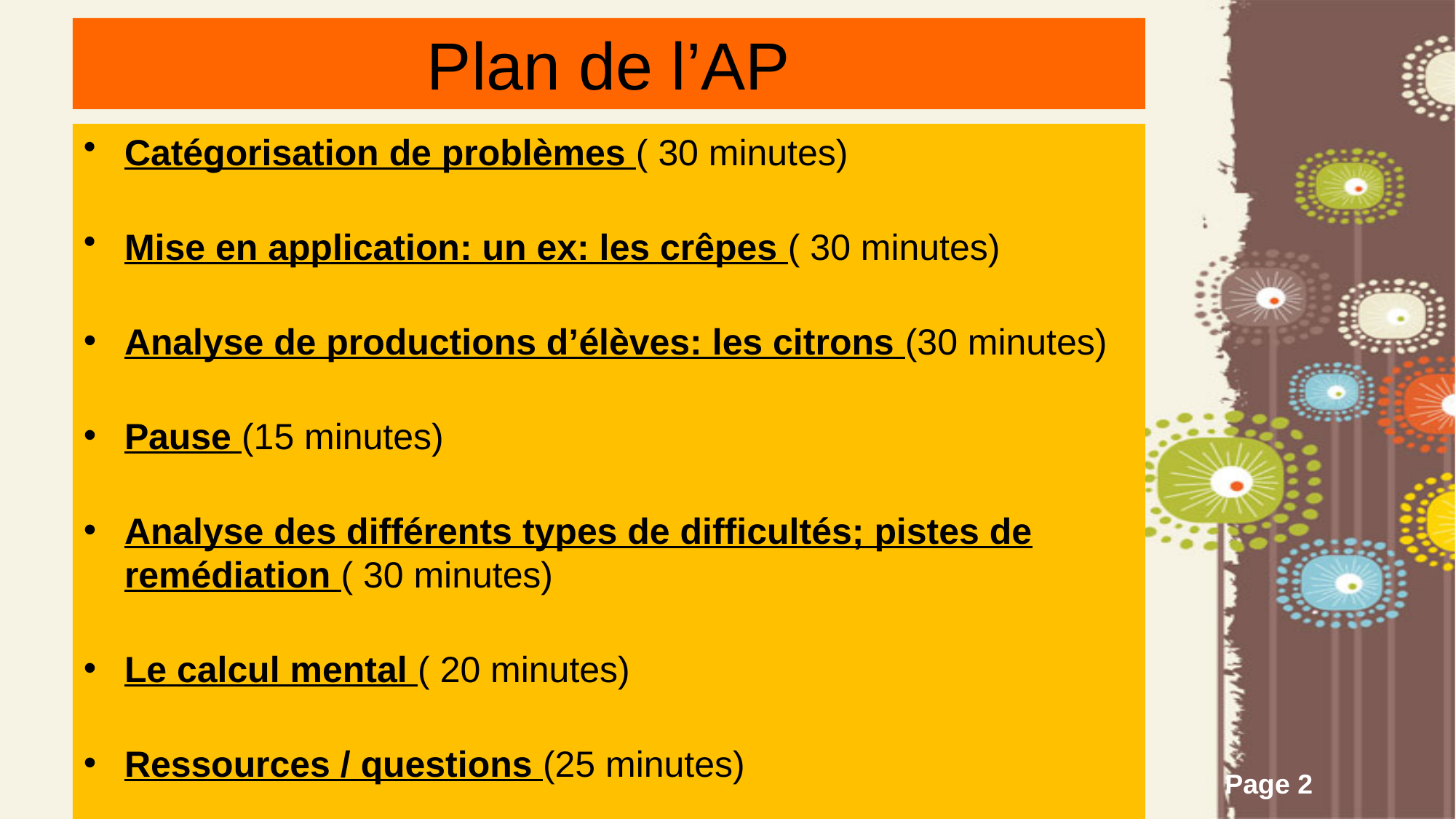

# Plan de l’AP
Catégorisation de problèmes ( 30 minutes)
Mise en application: un ex: les crêpes ( 30 minutes)
Analyse de productions d’élèves: les citrons (30 minutes)
Pause (15 minutes)
Analyse des différents types de difficultés; pistes de remédiation ( 30 minutes)
Le calcul mental ( 20 minutes)
Ressources / questions (25 minutes)